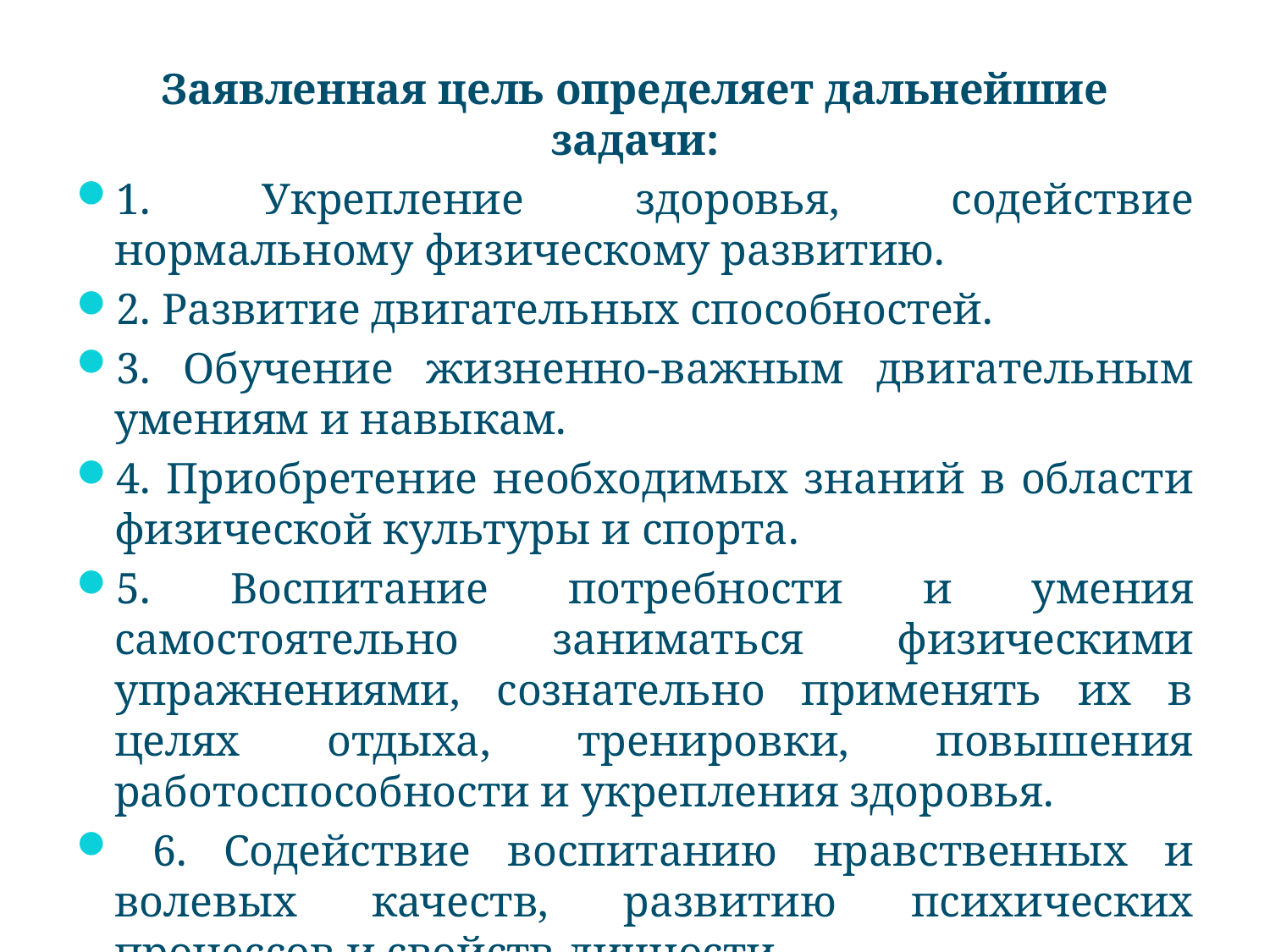

Заявленная цель определяет дальнейшие задачи:
1. Укрепление здоровья, содействие нормальному физическому развитию.
2. Развитие двигательных способностей.
3. Обучение жизненно-важным двигательным умениям и навыкам.
4. Приобретение необходимых знаний в области физической культуры и спорта.
5. Воспитание потребности и умения самостоятельно заниматься физическими упражнениями, сознательно применять их в целях отдыха, тренировки, повышения работоспособности и укрепления здоровья.
 6. Содействие воспитанию нравственных и волевых качеств, развитию психических процессов и свойств личности.